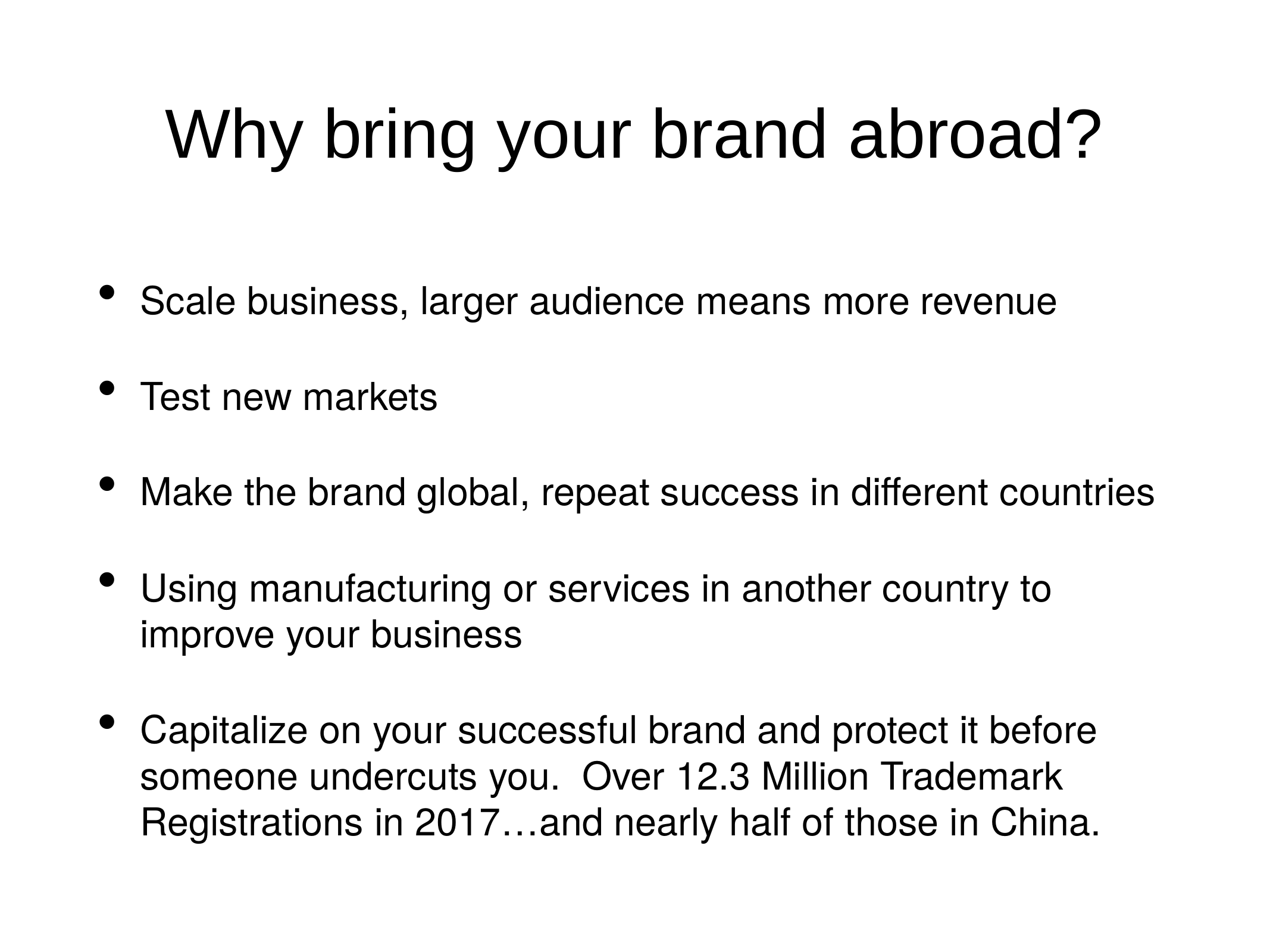

# Why bring your brand abroad?
Scale business, larger audience means more revenue
Test new markets
Make the brand global, repeat success in different countries
Using manufacturing or services in another country to improve your business
Capitalize on your successful brand and protect it before someone undercuts you.  Over 12.3 Million Trademark Registrations in 2017…and nearly half of those in China.